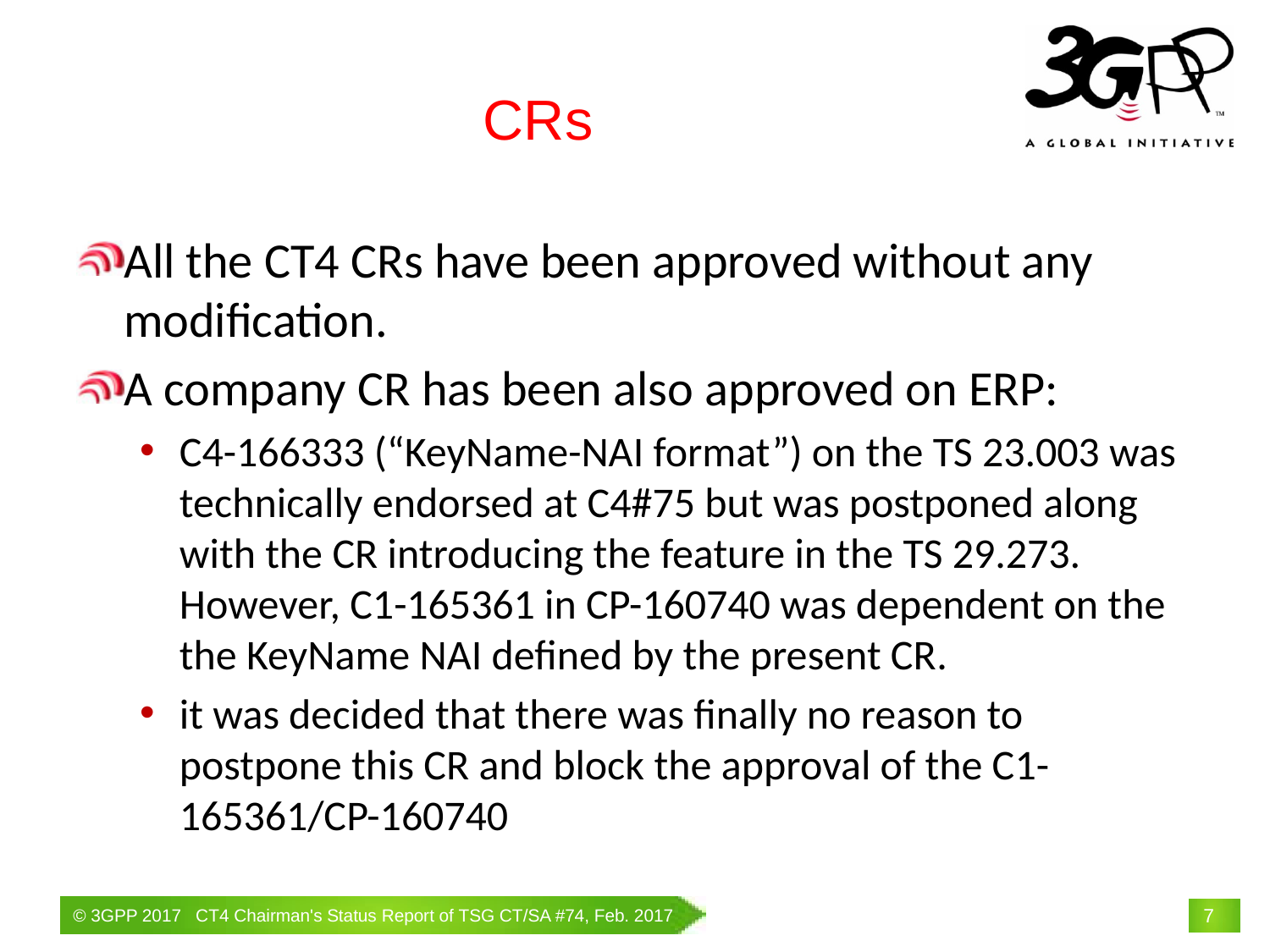

# CRs
All the CT4 CRs have been approved without any modification.
A company CR has been also approved on ERP:
C4-166333 (“KeyName-NAI format”) on the TS 23.003 was technically endorsed at C4#75 but was postponed along with the CR introducing the feature in the TS 29.273. However, C1-165361 in CP-160740 was dependent on the the KeyName NAI defined by the present CR.
it was decided that there was finally no reason to postpone this CR and block the approval of the C1-165361/CP-160740